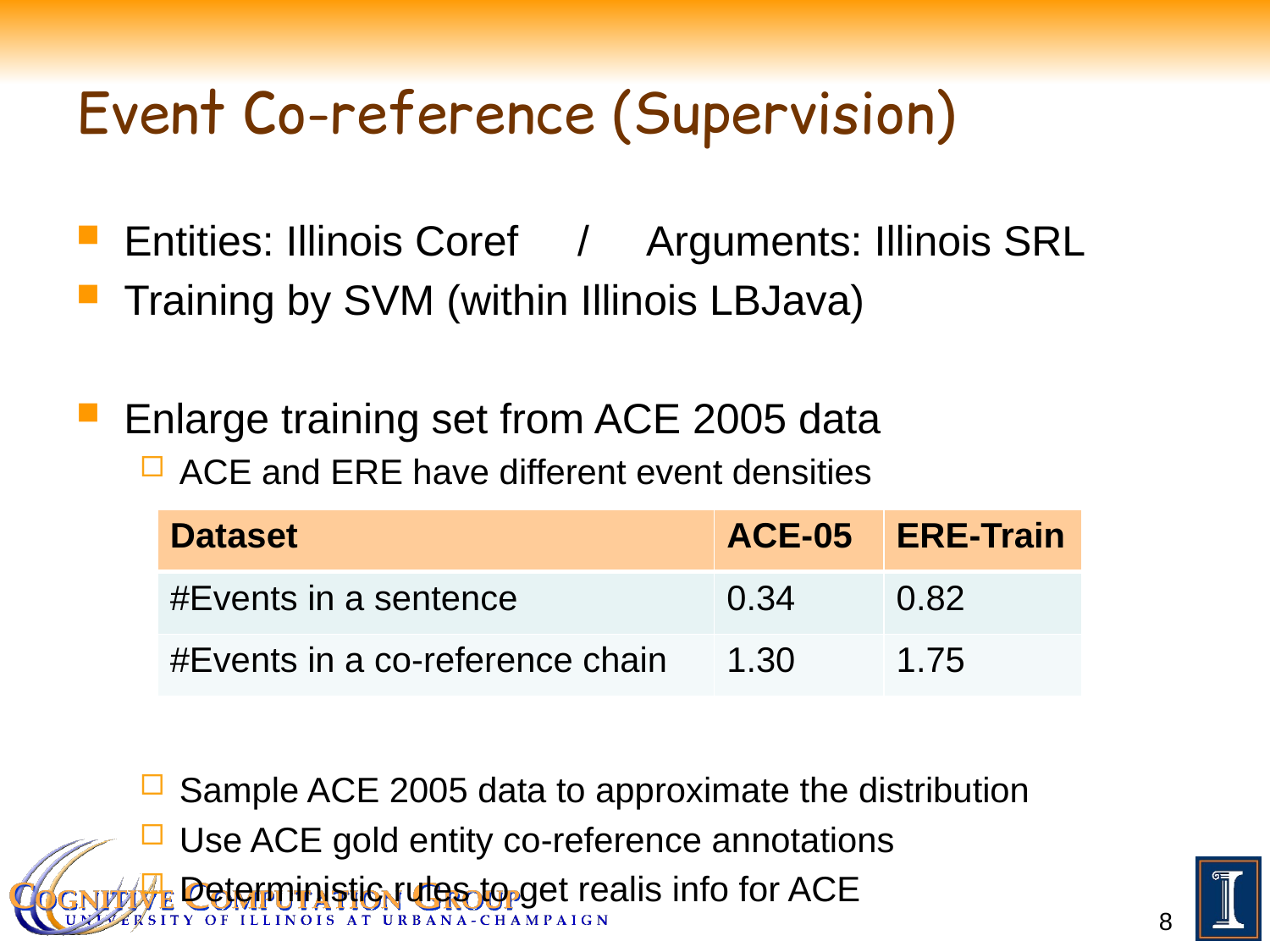

# Event Co-reference (Supervision)
Entities: Illinois Coref     /     Arguments: Illinois SRL
Training by SVM (within Illinois LBJava)

Enlarge training set from ACE 2005 data
ACE and ERE have different event densities

Sample ACE 2005 data to approximate the distribution
Use ACE gold entity co-reference annotations
Deterministic rules to get realis info for ACE
| Dataset | ACE-05 | ERE-Train |
| --- | --- | --- |
| #Events in a sentence | 0.34 | 0.82 |
| #Events in a co-reference chain | 1.30 | 1.75 |
8